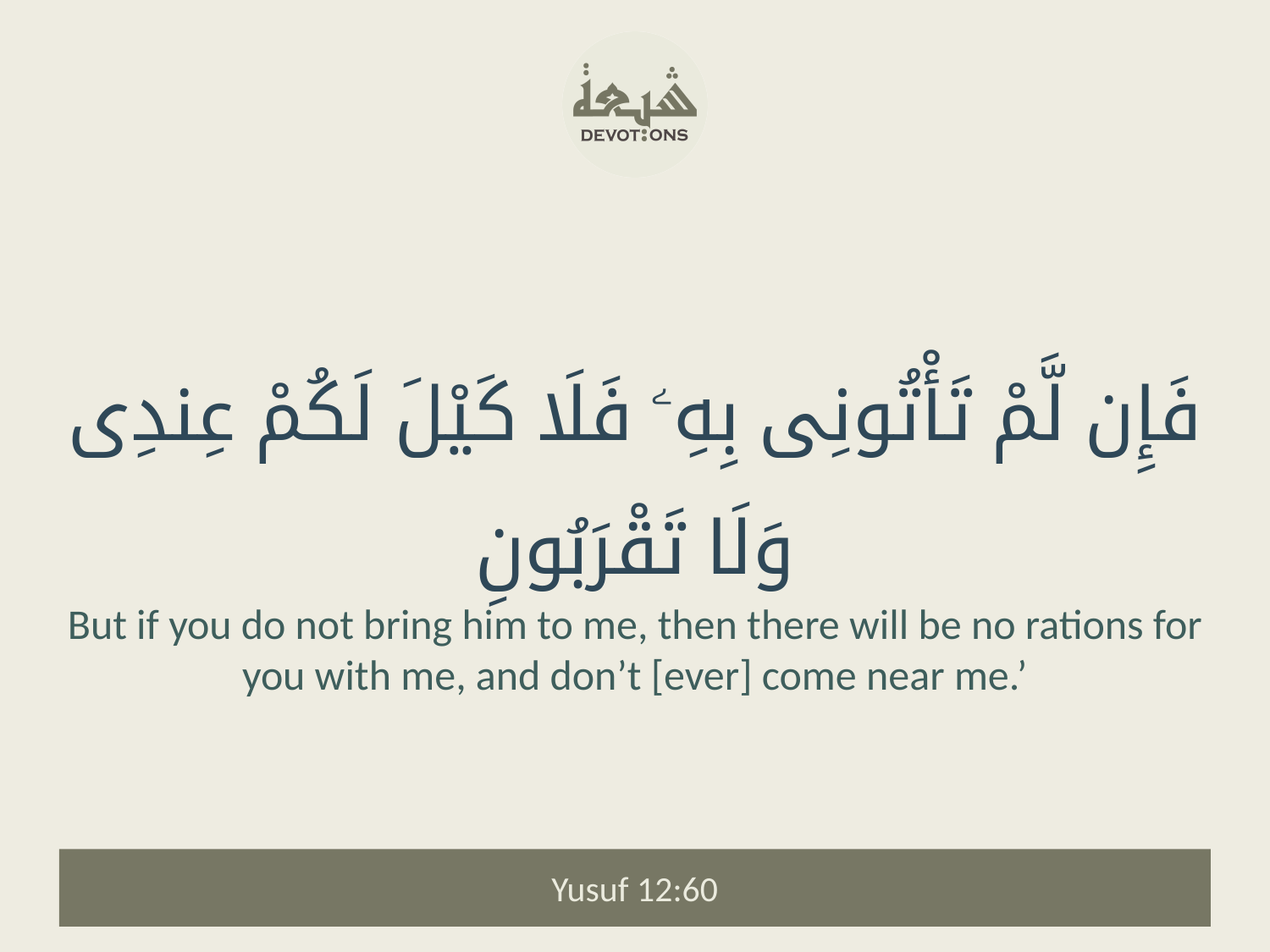

فَإِن لَّمْ تَأْتُونِى بِهِۦ فَلَا كَيْلَ لَكُمْ عِندِى وَلَا تَقْرَبُونِ
But if you do not bring him to me, then there will be no rations for you with me, and don’t [ever] come near me.’
Yusuf 12:60